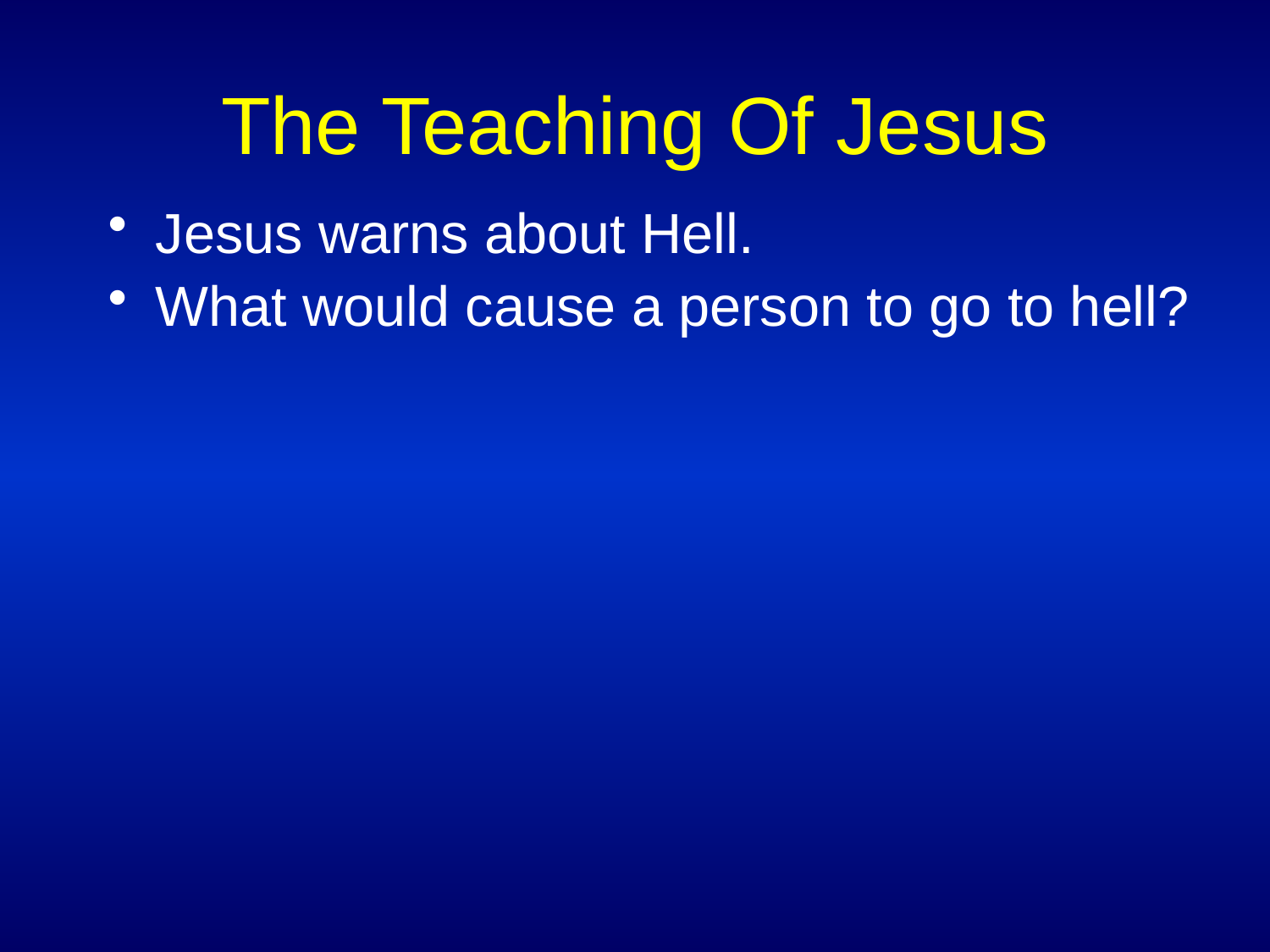

# The Teaching Of Jesus
Jesus warns about Hell.
What would cause a person to go to hell?